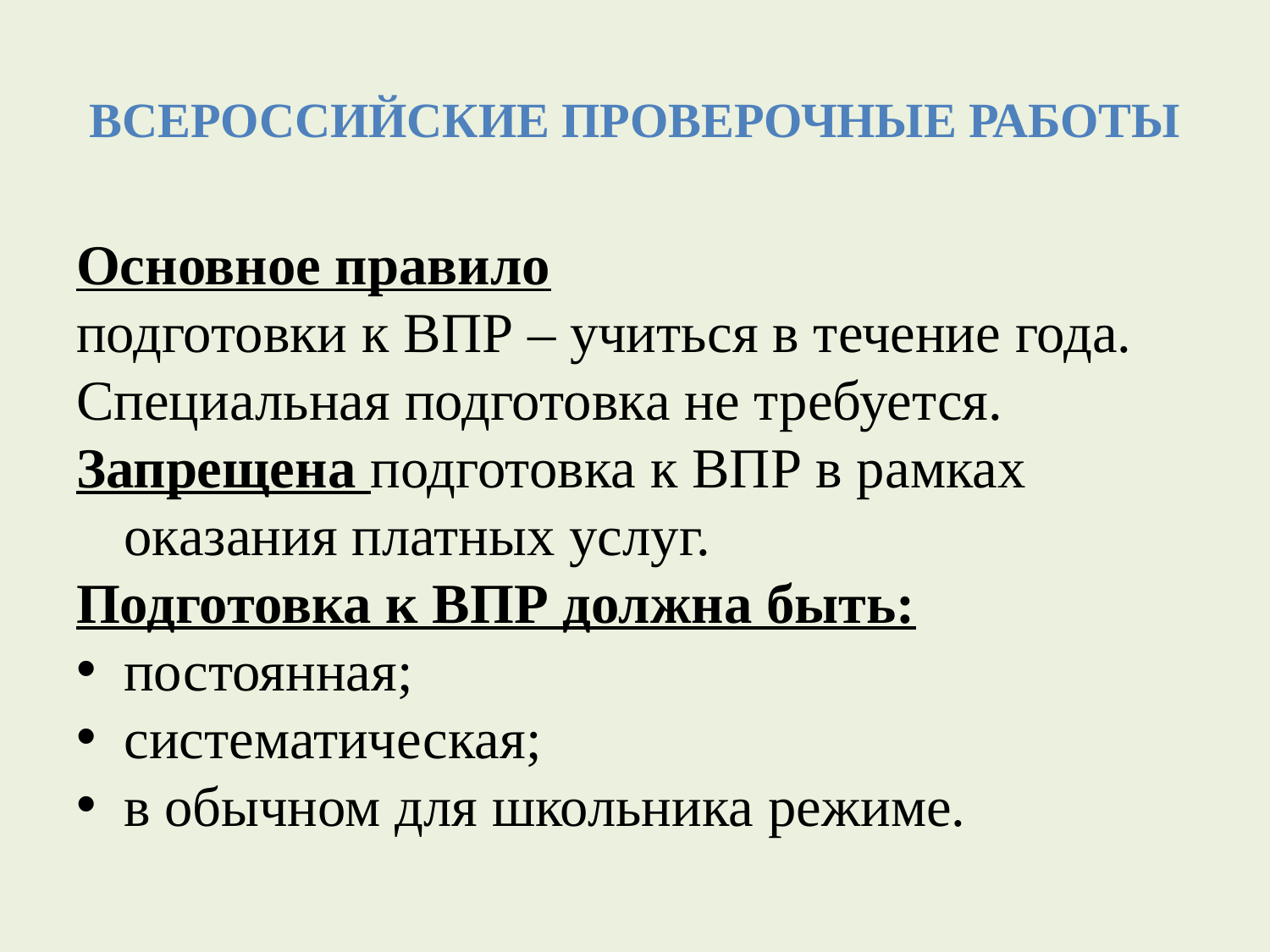

# Всероссийские проверочные работы
Основное правило
подготовки к ВПР – учиться в течение года.
Специальная подготовка не требуется.
Запрещена подготовка к ВПР в рамках оказания платных услуг.
Подготовка к ВПР должна быть:
постоянная;
систематическая;
в обычном для школьника режиме.